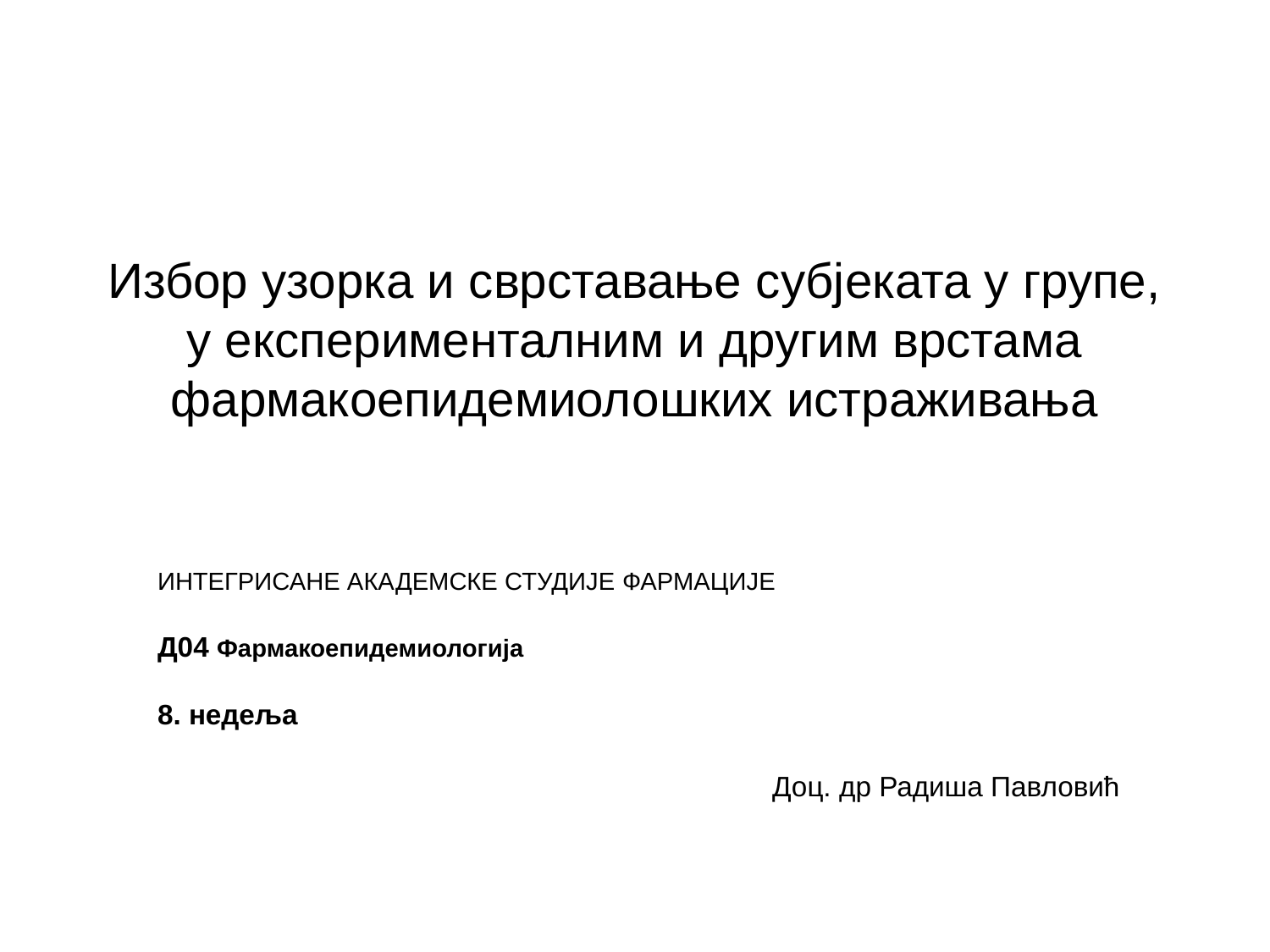

# Избор узорка и сврставање субјеката у групе, у експерименталним и другим врстама фармакоепидемиолошких истраживања
ИНТЕГРИСАНЕ АКАДЕМСКЕ СТУДИЈЕ ФАРМАЦИЈЕ

Д04 Фармакоепидемиологија

8. недеља

Доц. др Радиша Павловић